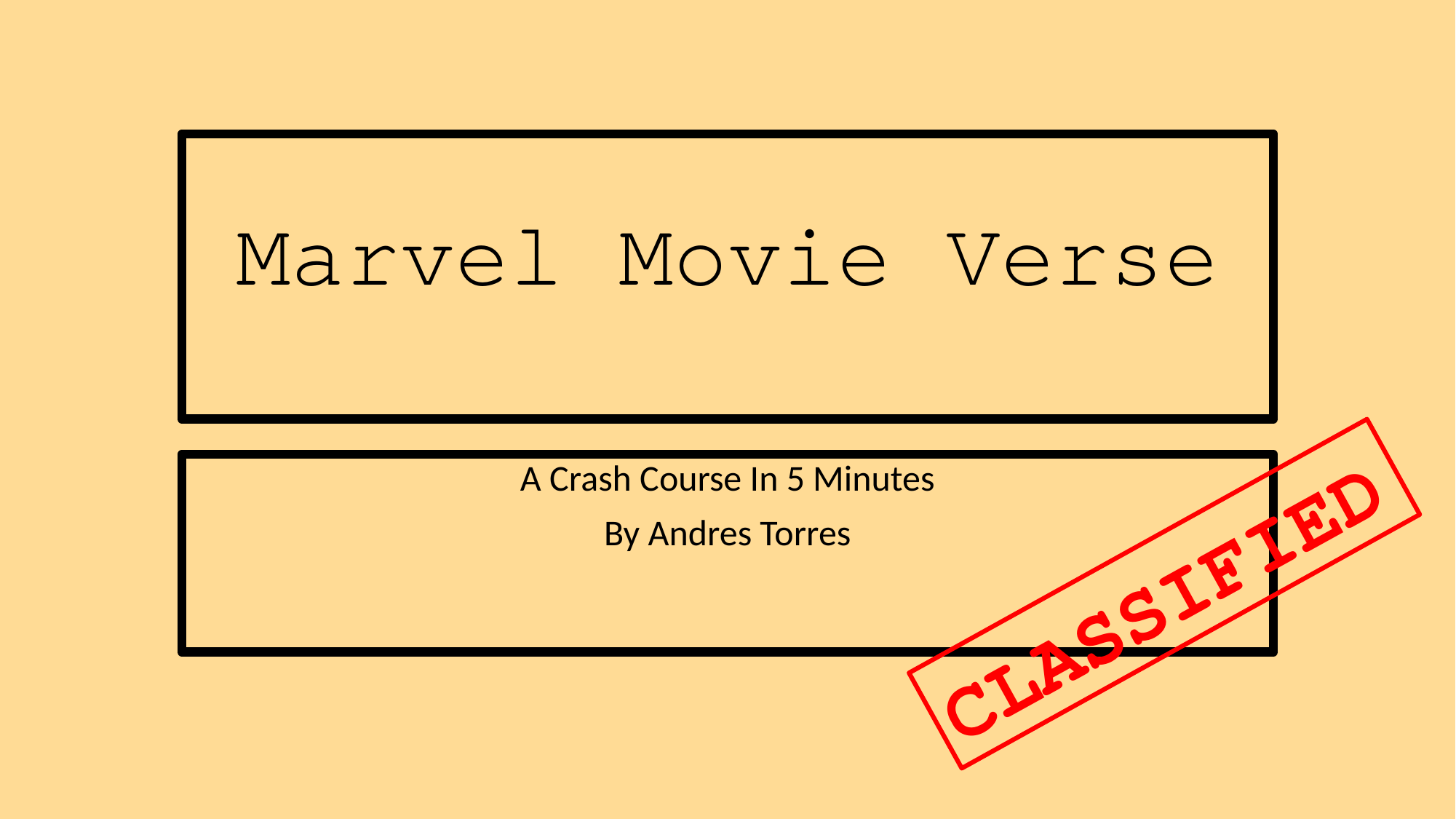

# Marvel Movie Verse
A Crash Course In 5 Minutes
By Andres Torres
CLASSIFIED